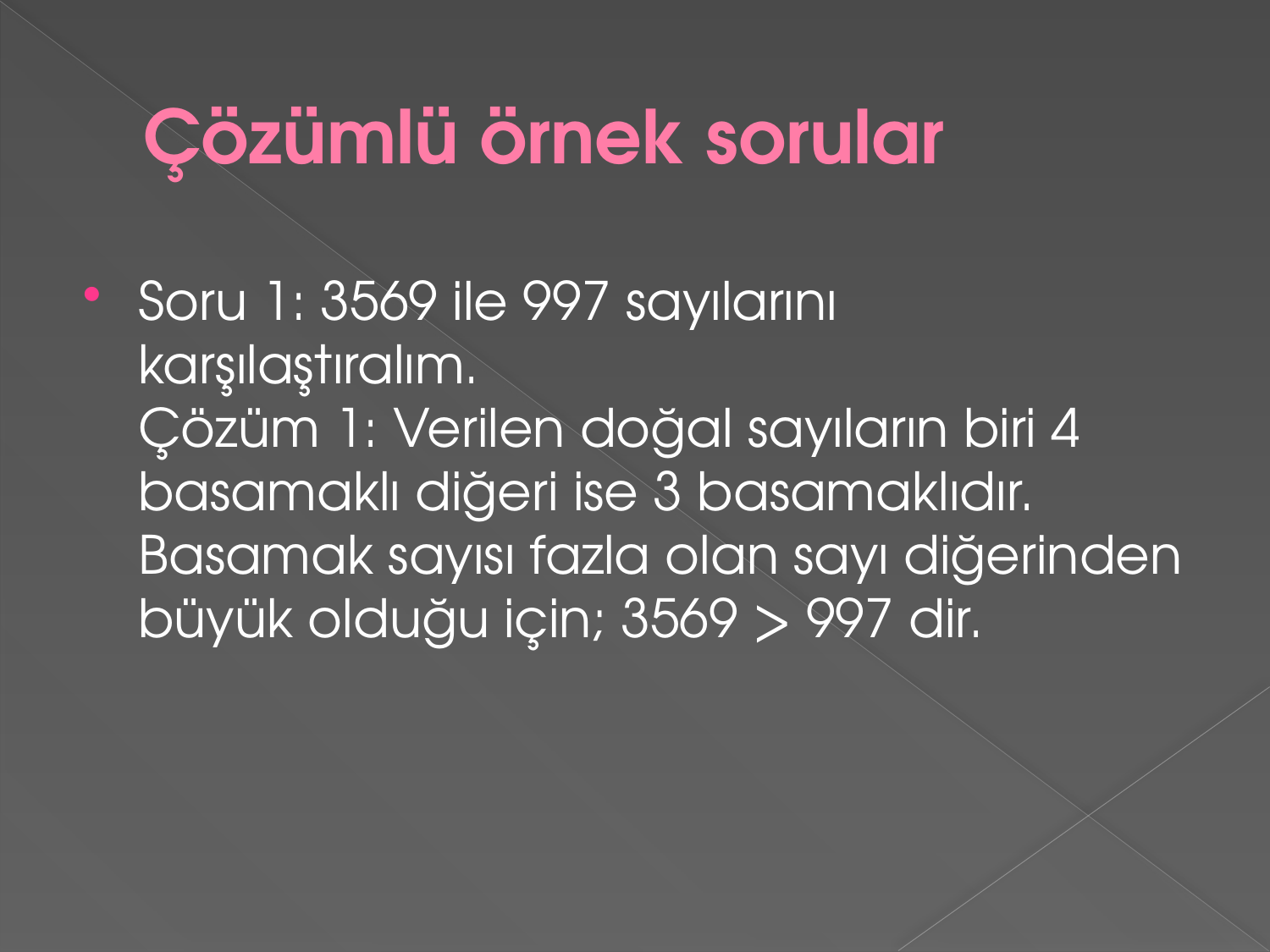

# Çözümlü örnek sorular
Soru 1: 3569 ile 997 sayılarını karşılaştıralım.
Çözüm 1: Verilen doğal sayıların biri 4 basamaklı diğeri ise 3 basamaklıdır. Basamak sayısı fazla olan sayı diğerinden büyük olduğu için; 3569 > 997 dir.